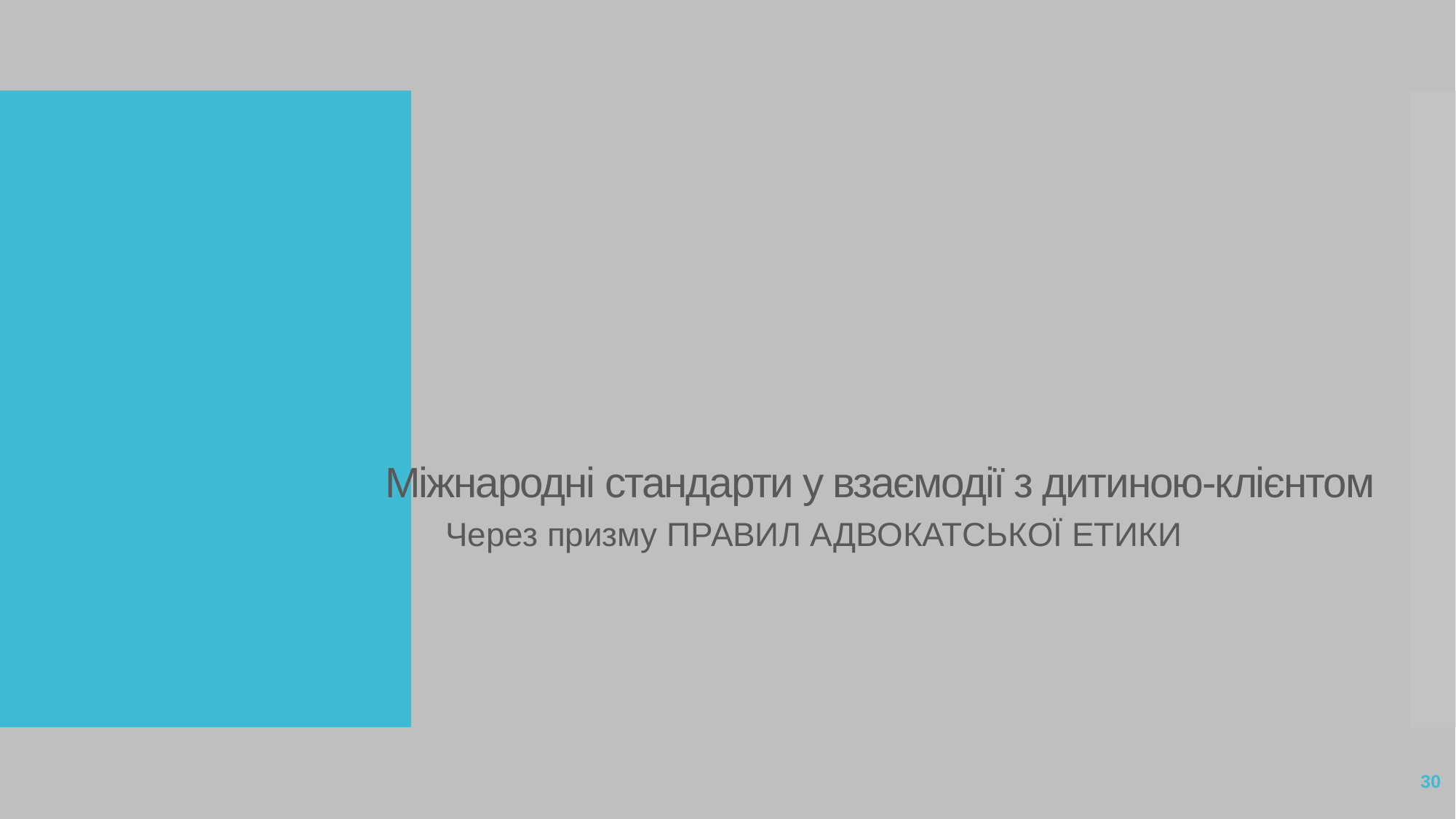

# Міжнародні стандарти у взаємодії з дитиною-клієнтом
Через призму ПРАВИЛ АДВОКАТСЬКОЇ ЕТИКИ
30